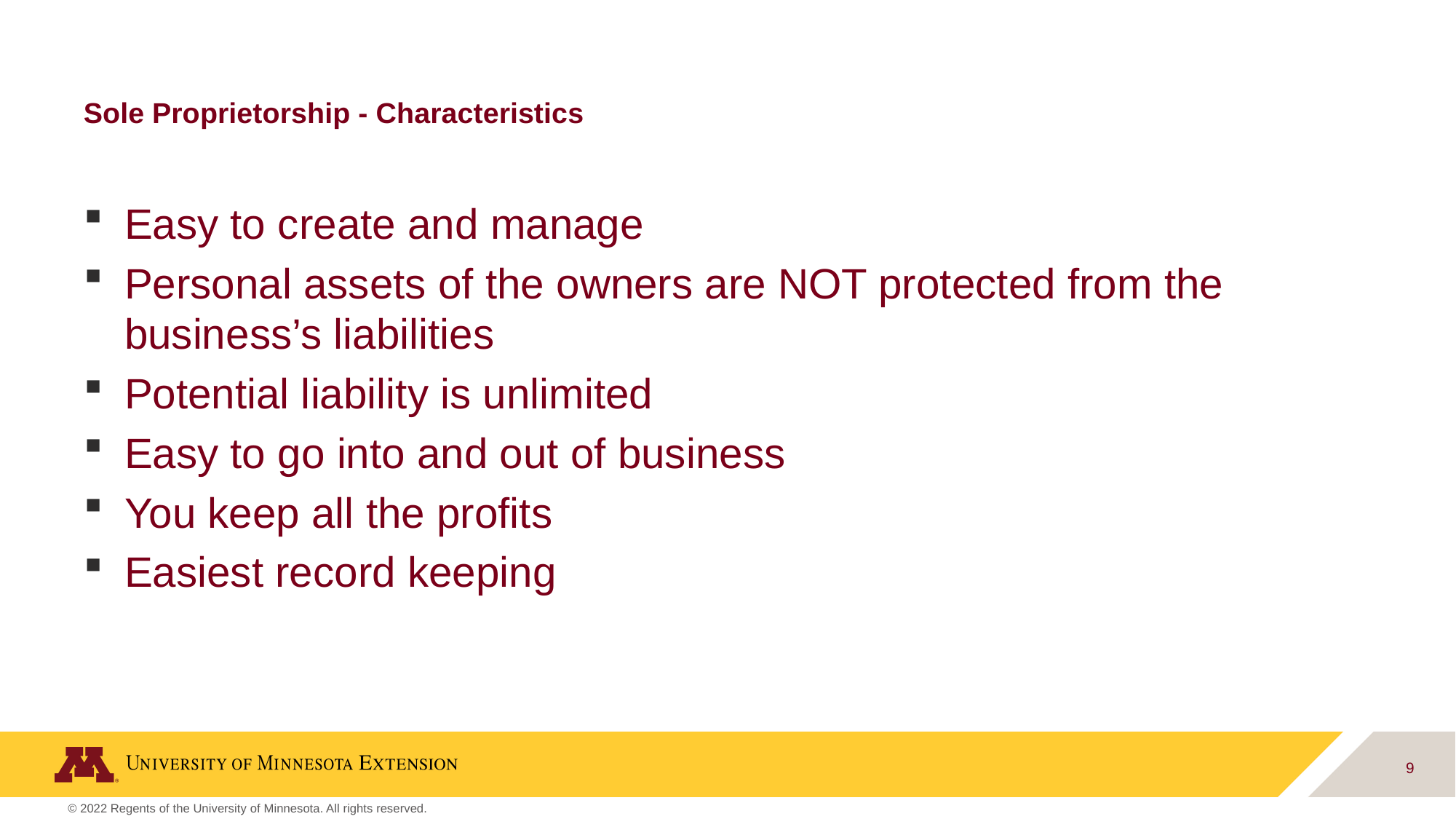

# Sole Proprietorship - Characteristics
Easy to create and manage
Personal assets of the owners are NOT protected from the business’s liabilities
Potential liability is unlimited
Easy to go into and out of business
You keep all the profits
Easiest record keeping